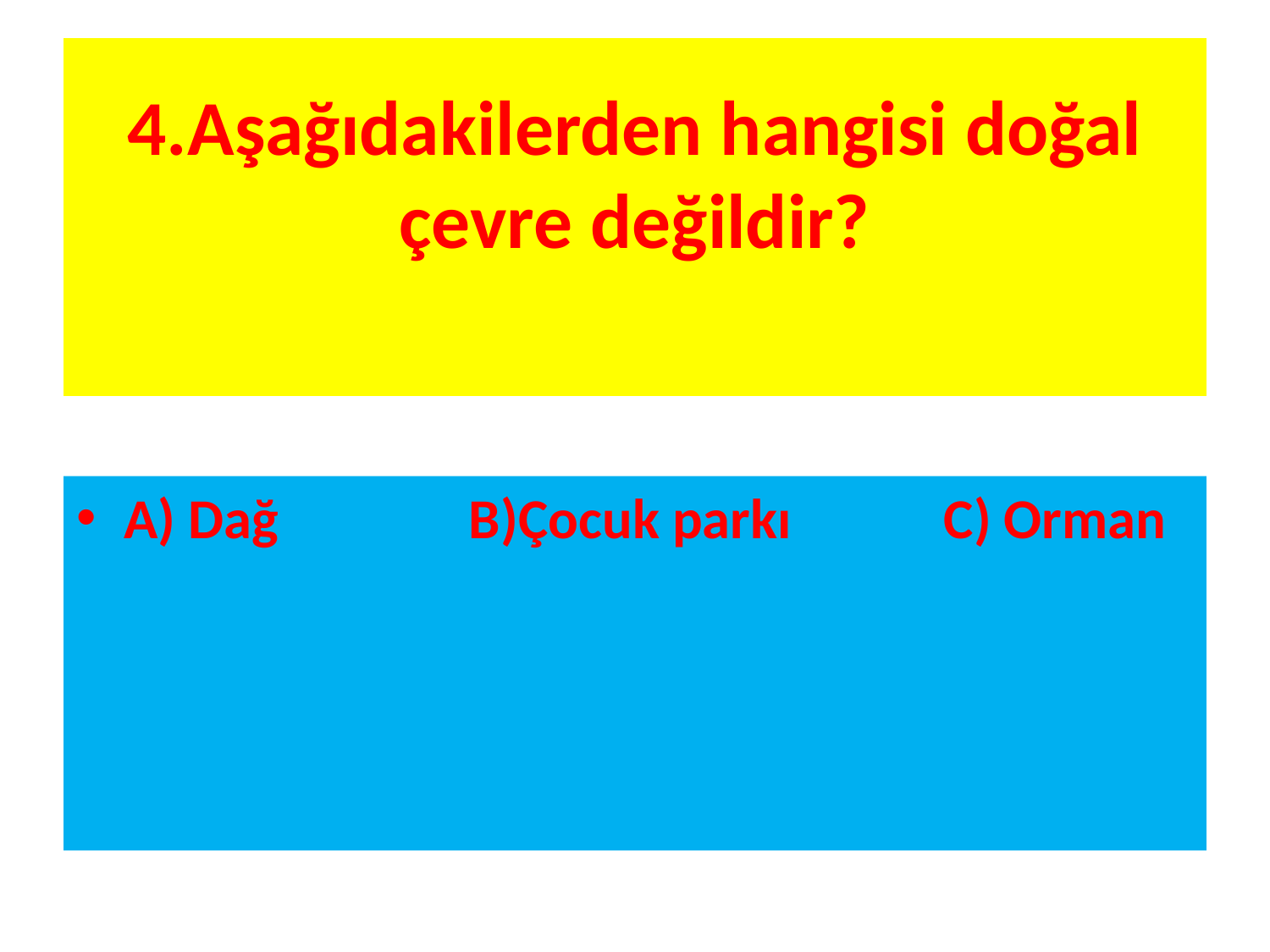

# 4.Aşağıdakilerden hangisi doğal çevre değildir?
A) Dağ               B)Çocuk parkı            C) Orman